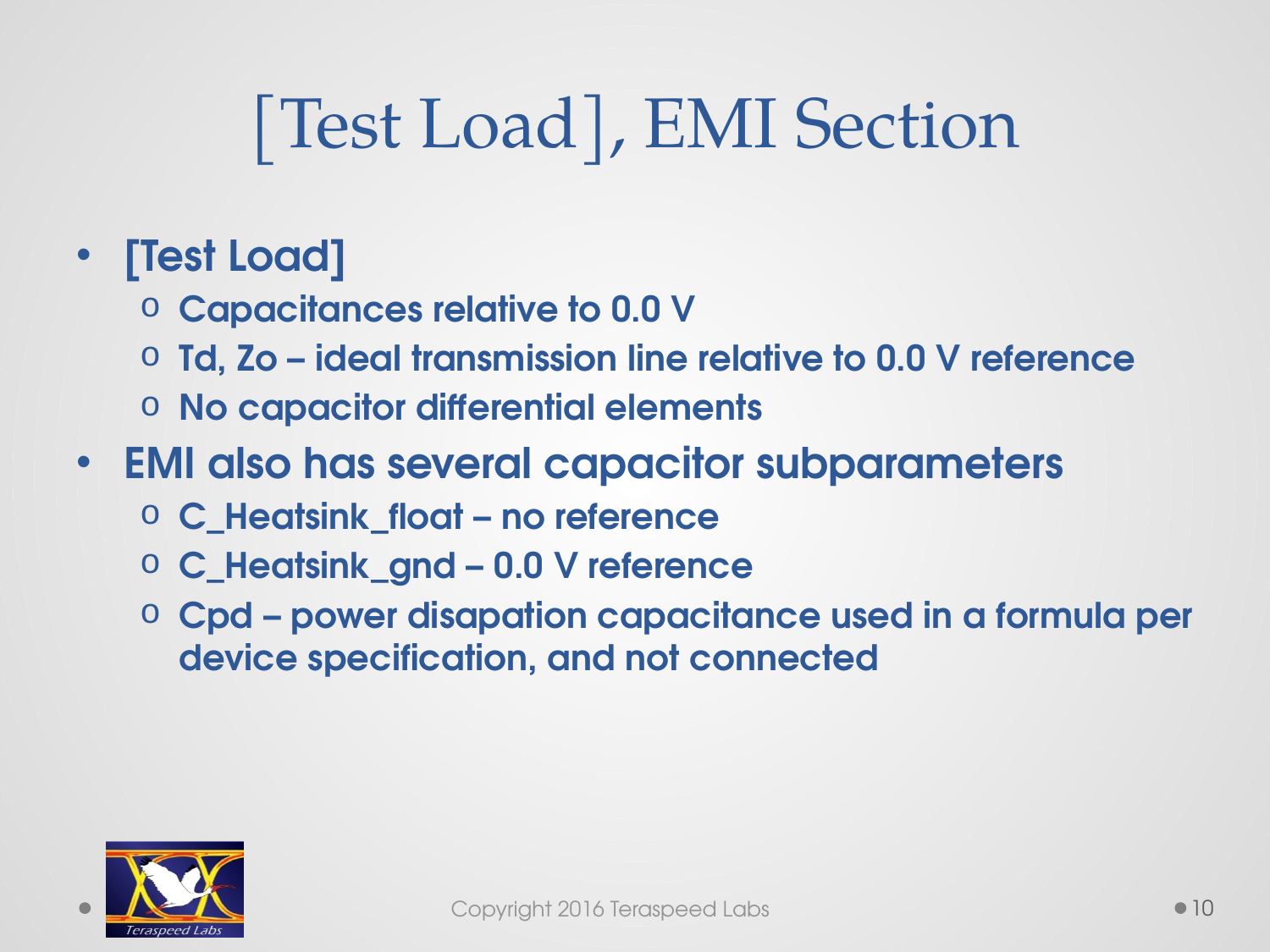

# [Test Load], EMI Section
[Test Load]
Capacitances relative to 0.0 V
Td, Zo – ideal transmission line relative to 0.0 V reference
No capacitor differential elements
EMI also has several capacitor subparameters
C_Heatsink_float – no reference
C_Heatsink_gnd – 0.0 V reference
Cpd – power disapation capacitance used in a formula per device specification, and not connected

10
Copyright 2016 Teraspeed Labs